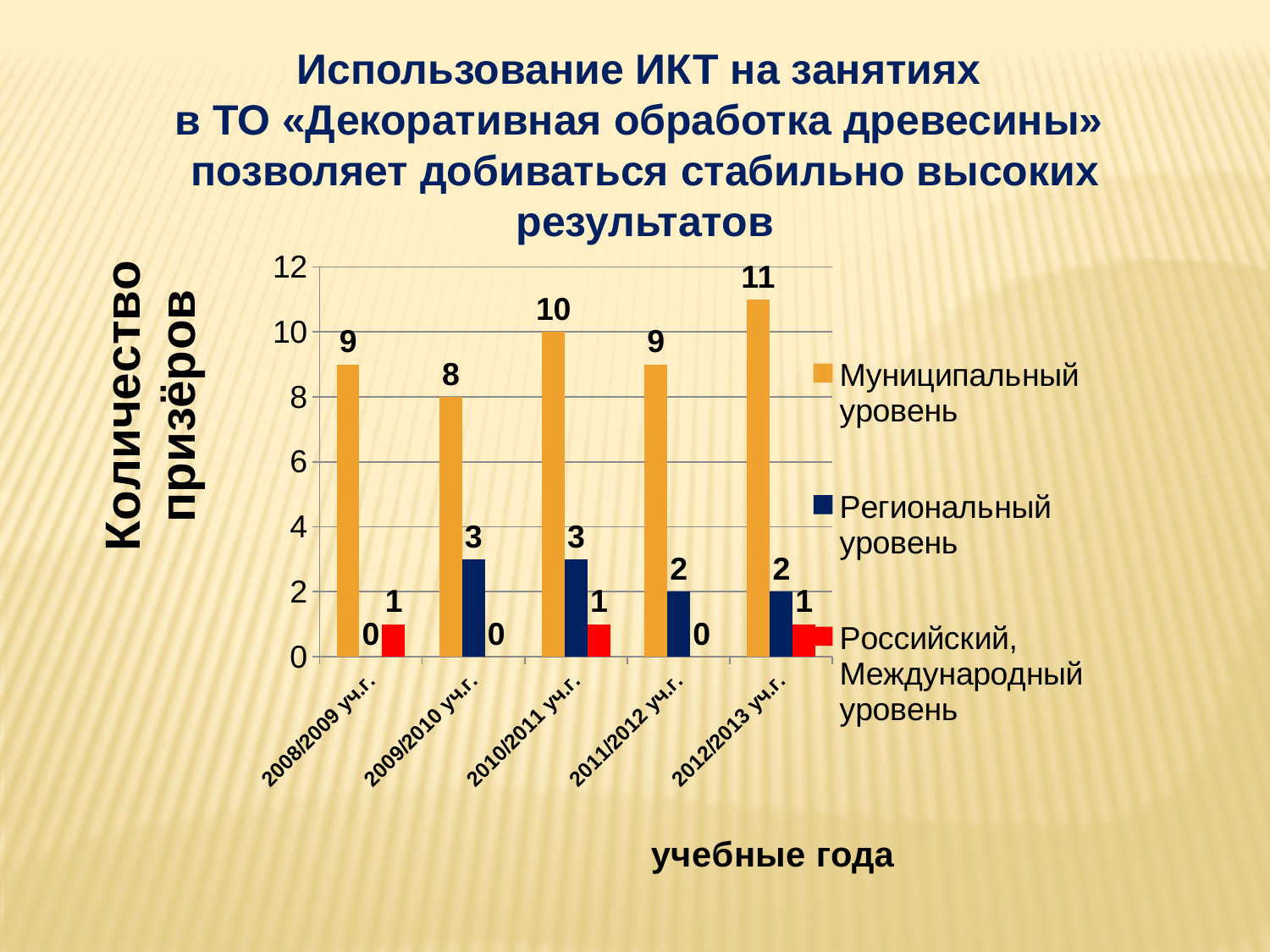

Использование ИКТ на занятиях
в ТО «Декоративная обработка древесины»
позволяет добиваться стабильно высоких результатов

### Chart

| Category | Муниципальный уровень | Региональный уровень | Российский, Международный уровень |
|---|---|---|---|
| 2008/2009 уч.г. | 9.0 | 0.0 | 1.0 |
| 2009/2010 уч.г. | 8.0 | 3.0 | 0.0 |
| 2010/2011 уч.г. | 10.0 | 3.0 | 1.0 |
| 2011/2012 уч.г. | 9.0 | 2.0 | 0.0 |
| 2012/2013 уч.г. | 11.0 | 2.0 | 1.0 |